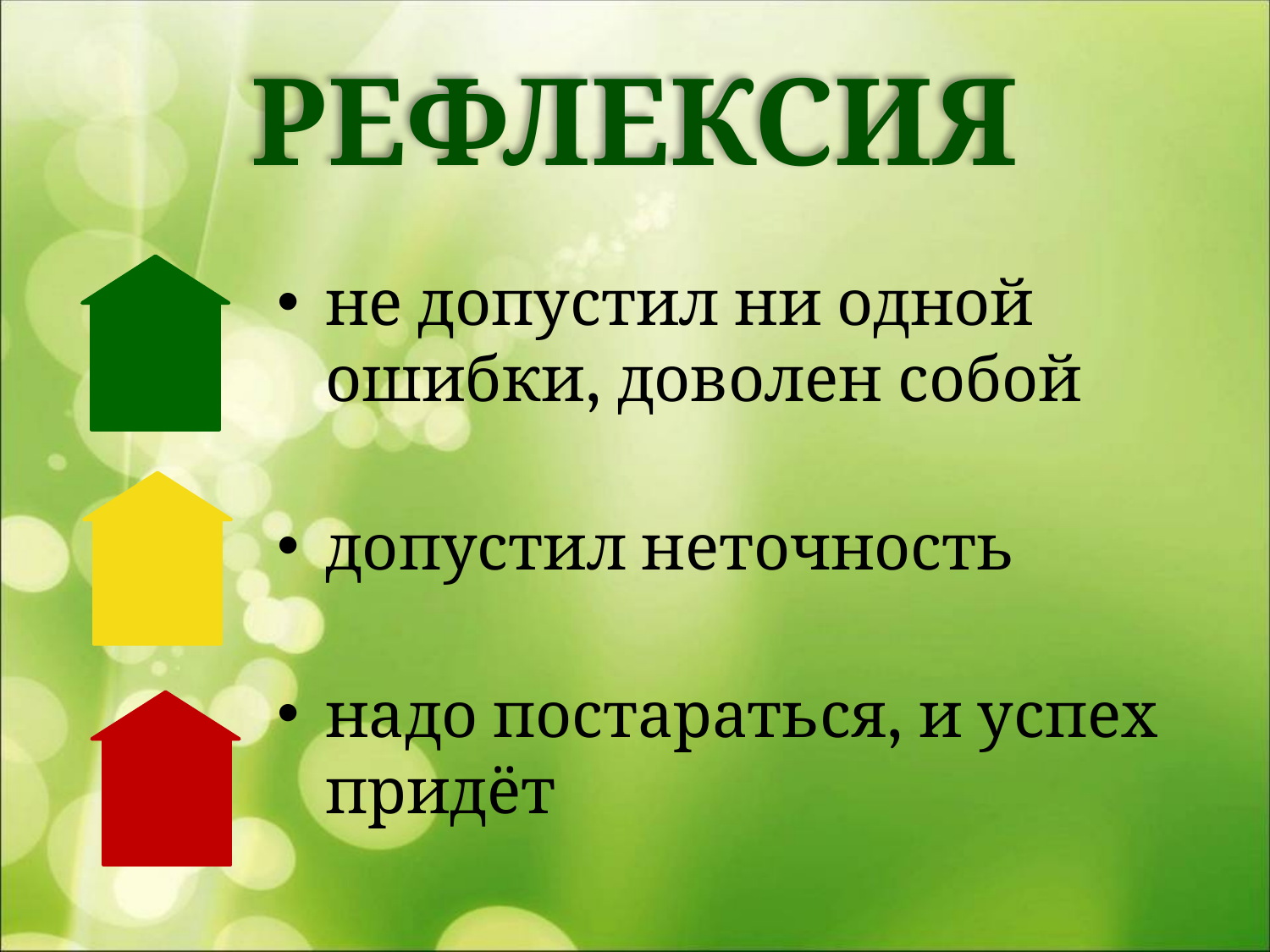

# РЕФЛЕКСИЯ

не допустил ни одной ошибки, доволен собой

допустил неточность

надо постараться, и успех придёт